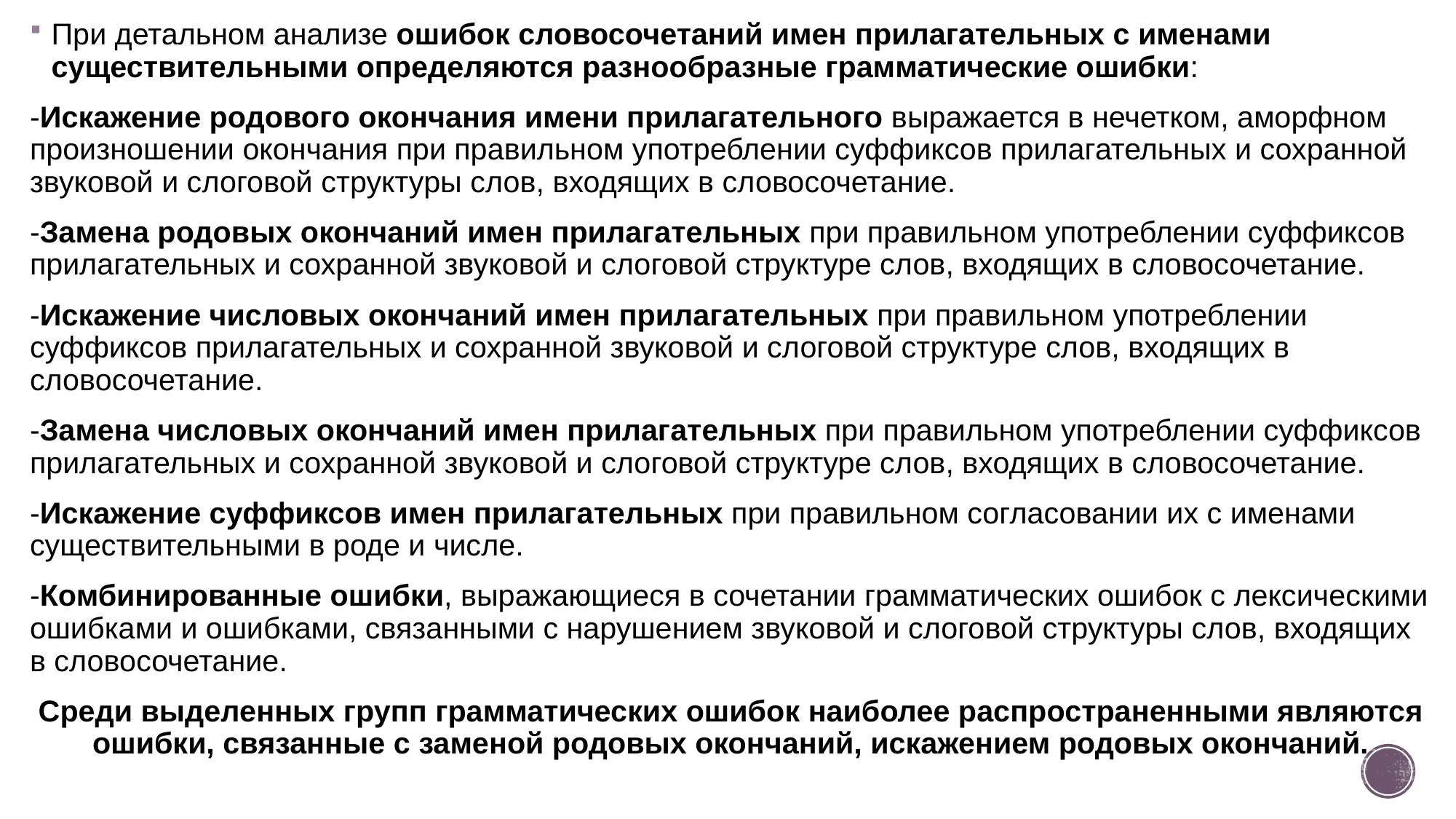

При детальном анализе ошибок словосочетаний имен прилагательных с именами существительными определяются разнообразные грамматические ошибки:
-Искажение родового окончания имени прилагательного выражается в нечетком, аморфном произношении окончания при правильном употреблении суффиксов прилагательных и сохранной звуковой и слоговой структуры слов, входящих в словосочетание.
-Замена родовых окончаний имен прилагательных при правильном употреблении суффиксов прилагательных и сохранной звуковой и слоговой структуре слов, входящих в словосочетание.
-Искажение числовых окончаний имен прилагательных при правильном употреблении суффиксов прилагательных и сохранной звуковой и слоговой структуре слов, входящих в словосочетание.
-Замена числовых окончаний имен прилагательных при правильном употреблении суффиксов прилагательных и сохранной звуковой и слоговой структуре слов, входящих в словосочетание.
-Искажение суффиксов имен прилагательных при правильном согласовании их с именами существительными в роде и числе.
-Комбинированные ошибки, выражающиеся в сочетании грамматических ошибок с лексическими ошибками и ошибками, связанными с нарушением звуковой и слоговой структуры слов, входящих в словосочетание.
Среди выделенных групп грамматических ошибок наиболее распространенными являются ошибки, связанные с заменой родовых окончаний, искажением родовых окончаний.